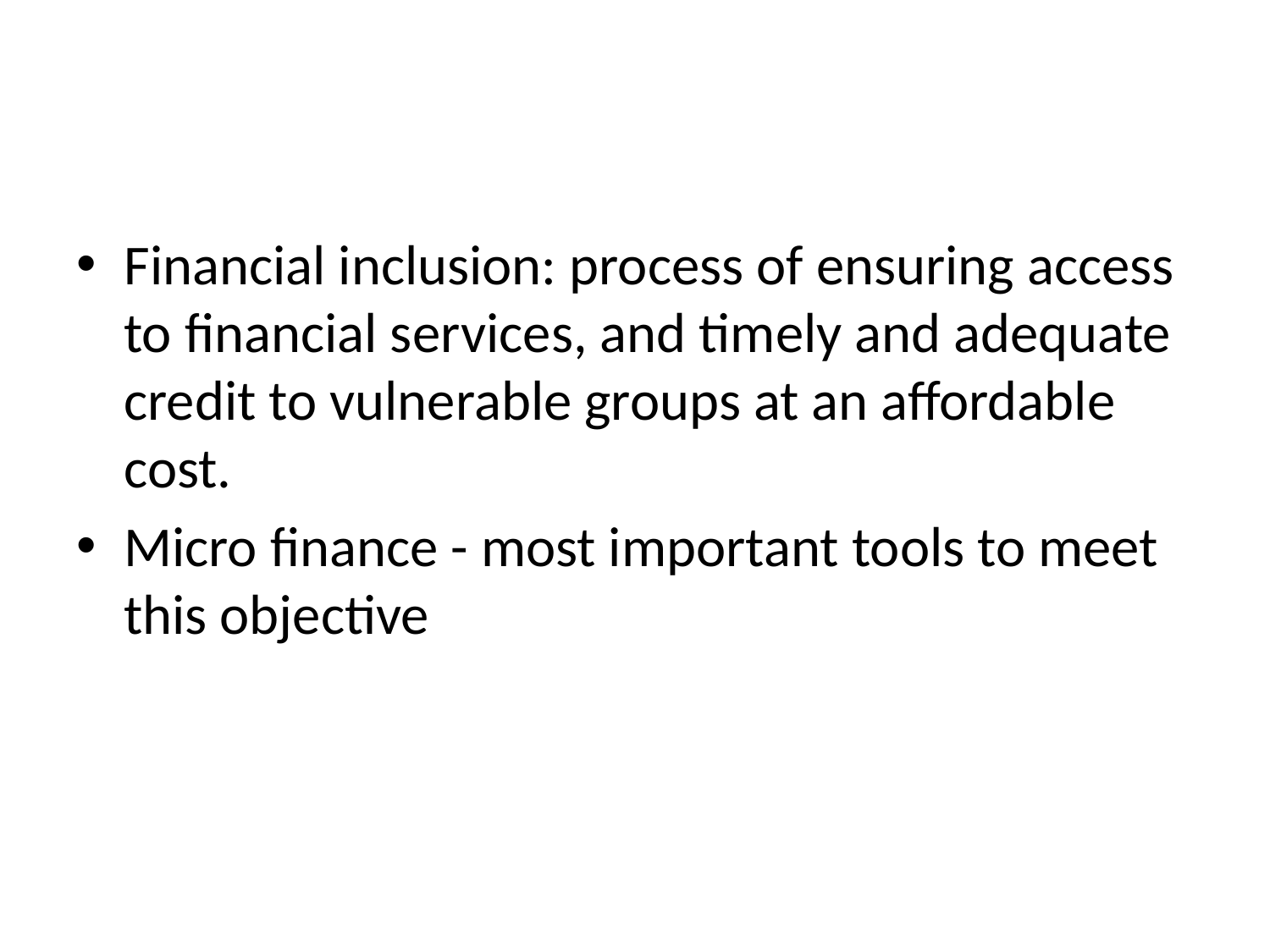

#
Financial inclusion: process of ensuring access to financial services, and timely and adequate credit to vulnerable groups at an affordable cost.
Micro finance - most important tools to meet this objective